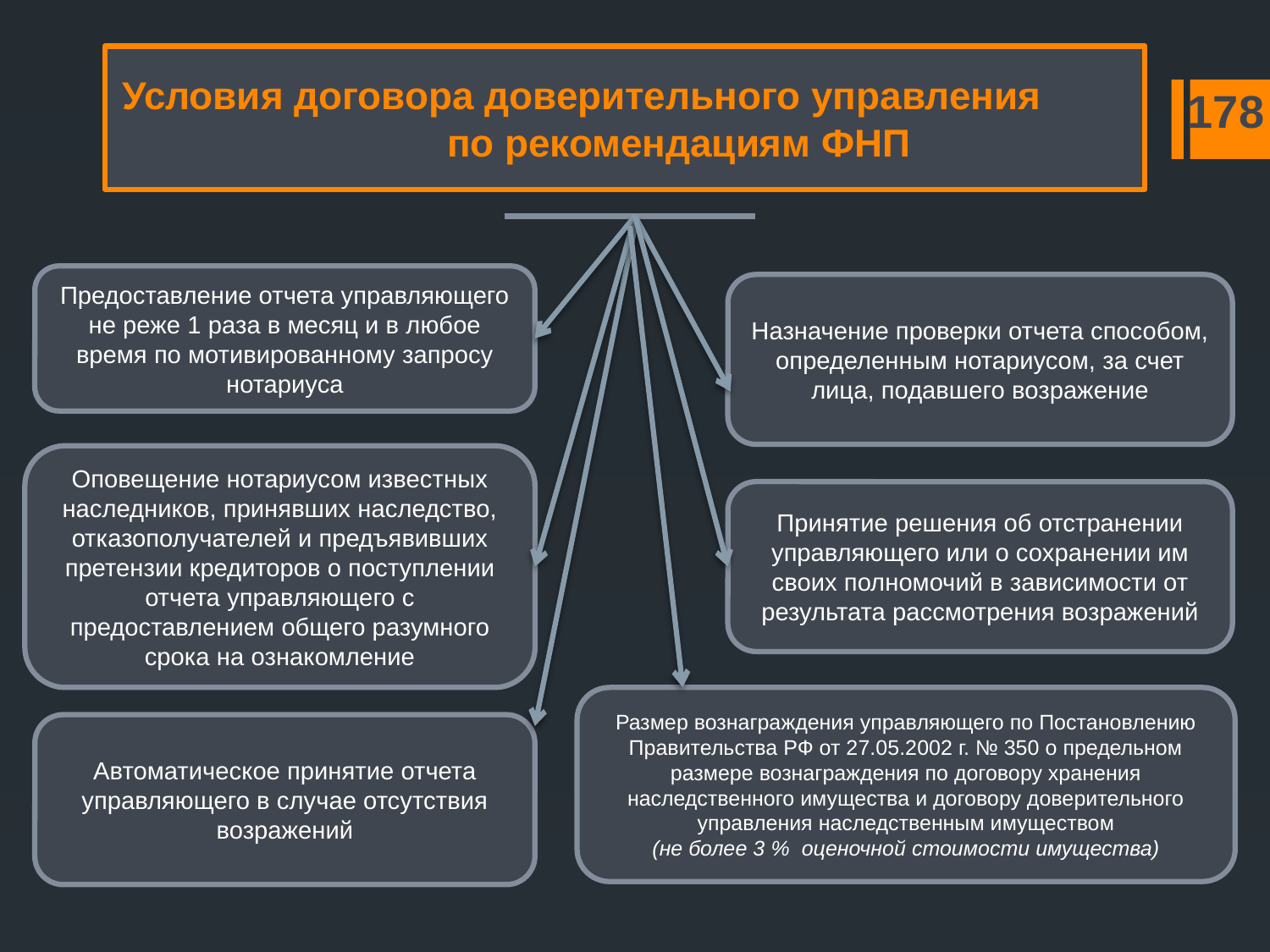

Условия договора доверительного управления                   по рекомендациям ФНП
178
Предоставление отчета управляющего не реже 1 раза в месяц и в любое время по мотивированному запросу нотариуса
Назначение проверки отчета способом, определенным нотариусом, за счет лица, подавшего возражение
Оповещение нотариусом известных наследников, принявших наследство, отказополучателей и предъявивших претензии кредиторов о поступлении отчета управляющего с предоставлением общего разумного срока на ознакомление
Принятие решения об отстранении управляющего или о сохранении им своих полномочий в зависимости от результата рассмотрения возражений
Размер вознаграждения управляющего по Постановлению Правительства РФ от 27.05.2002 г. № 350 о предельном размере вознаграждения по договору хранения наследственного имущества и договору доверительного управления наследственным имуществом
(не более 3 %  оценочной стоимости имущества)
Автоматическое принятие отчета управляющего в случае отсутствия возражений